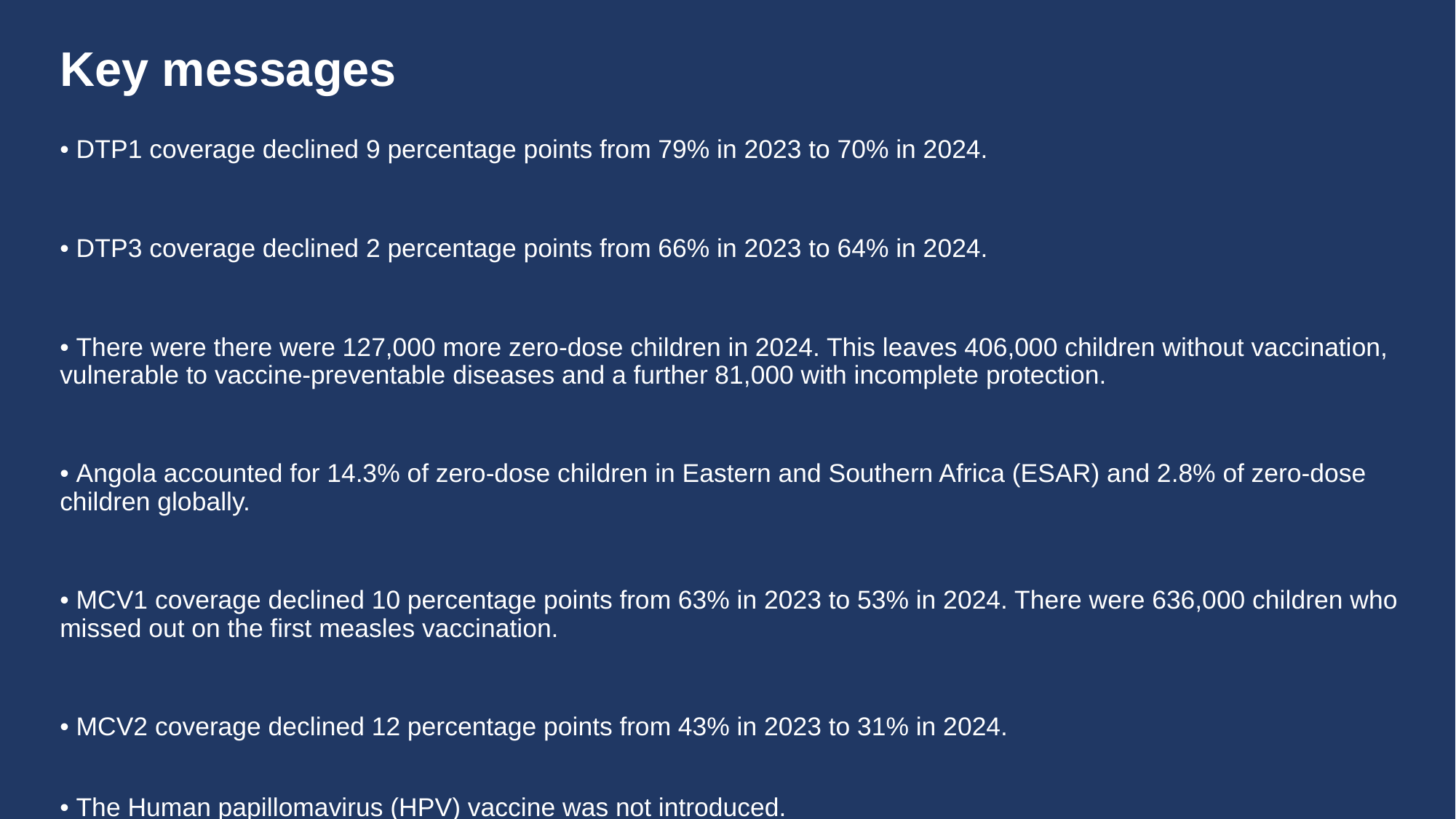

# Key messages
• DTP1 coverage declined 9 percentage points from 79% in 2023 to 70% in 2024.

• DTP3 coverage declined 2 percentage points from 66% in 2023 to 64% in 2024.

• There were there were 127,000 more zero-dose children in 2024. This leaves 406,000 children without vaccination, vulnerable to vaccine-preventable diseases and a further 81,000 with incomplete protection.

• Angola accounted for 14.3% of zero-dose children in Eastern and Southern Africa (ESAR) and 2.8% of zero-dose children globally.

• MCV1 coverage declined 10 percentage points from 63% in 2023 to 53% in 2024. There were 636,000 children who missed out on the first measles vaccination.

• MCV2 coverage declined 12 percentage points from 43% in 2023 to 31% in 2024.

• The Human papillomavirus (HPV) vaccine was not introduced.